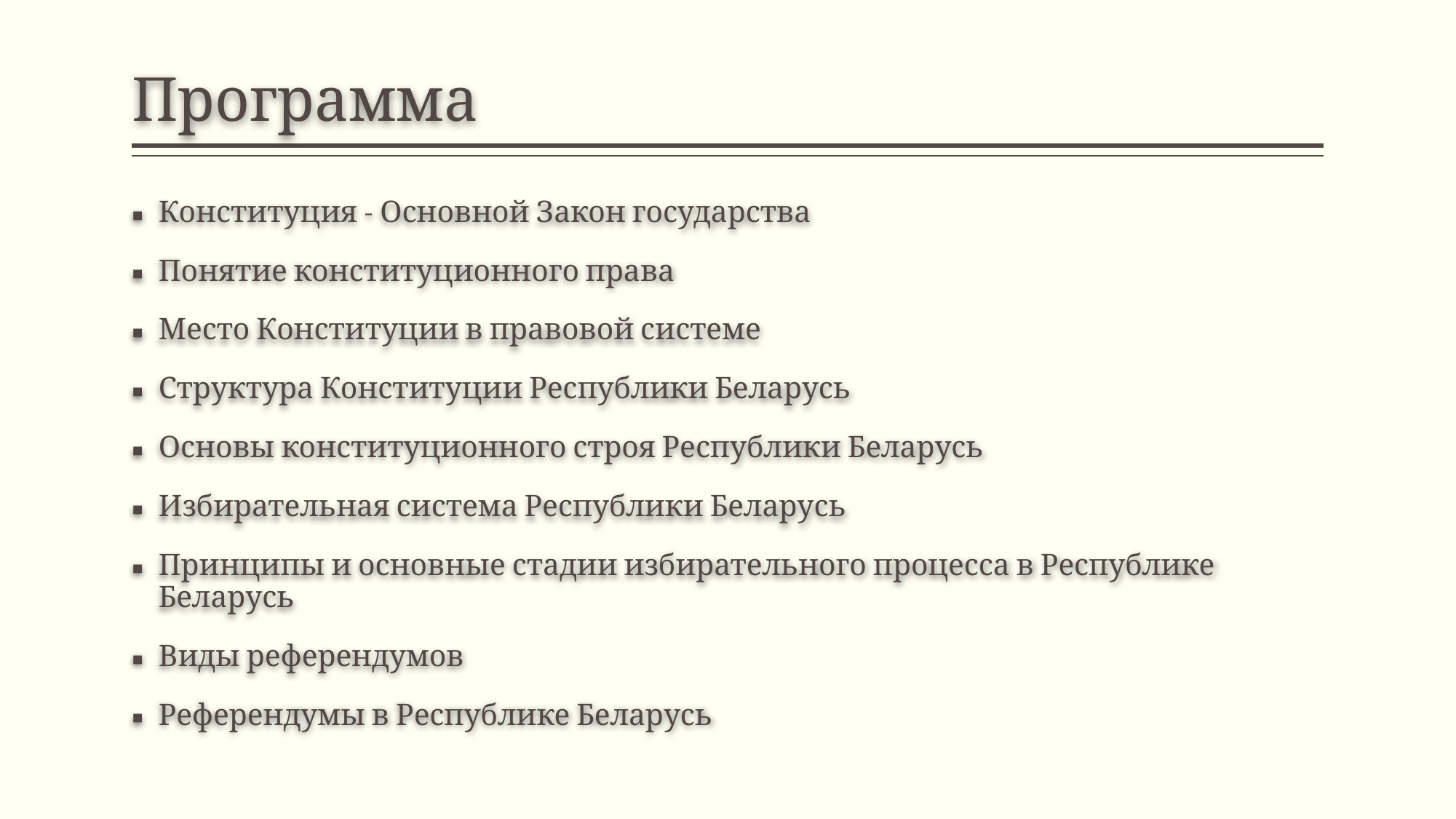

# Программа
Конституция - Основной Закон государства
Понятие конституционного права
Место Конституции в правовой системе
Структура Конституции Республики Беларусь
Основы конституционного строя Республики Беларусь
Избирательная система Республики Беларусь
Принципы и основные стадии избирательного процесса в Республике Беларусь
Виды референдумов
Референдумы в Республике Беларусь